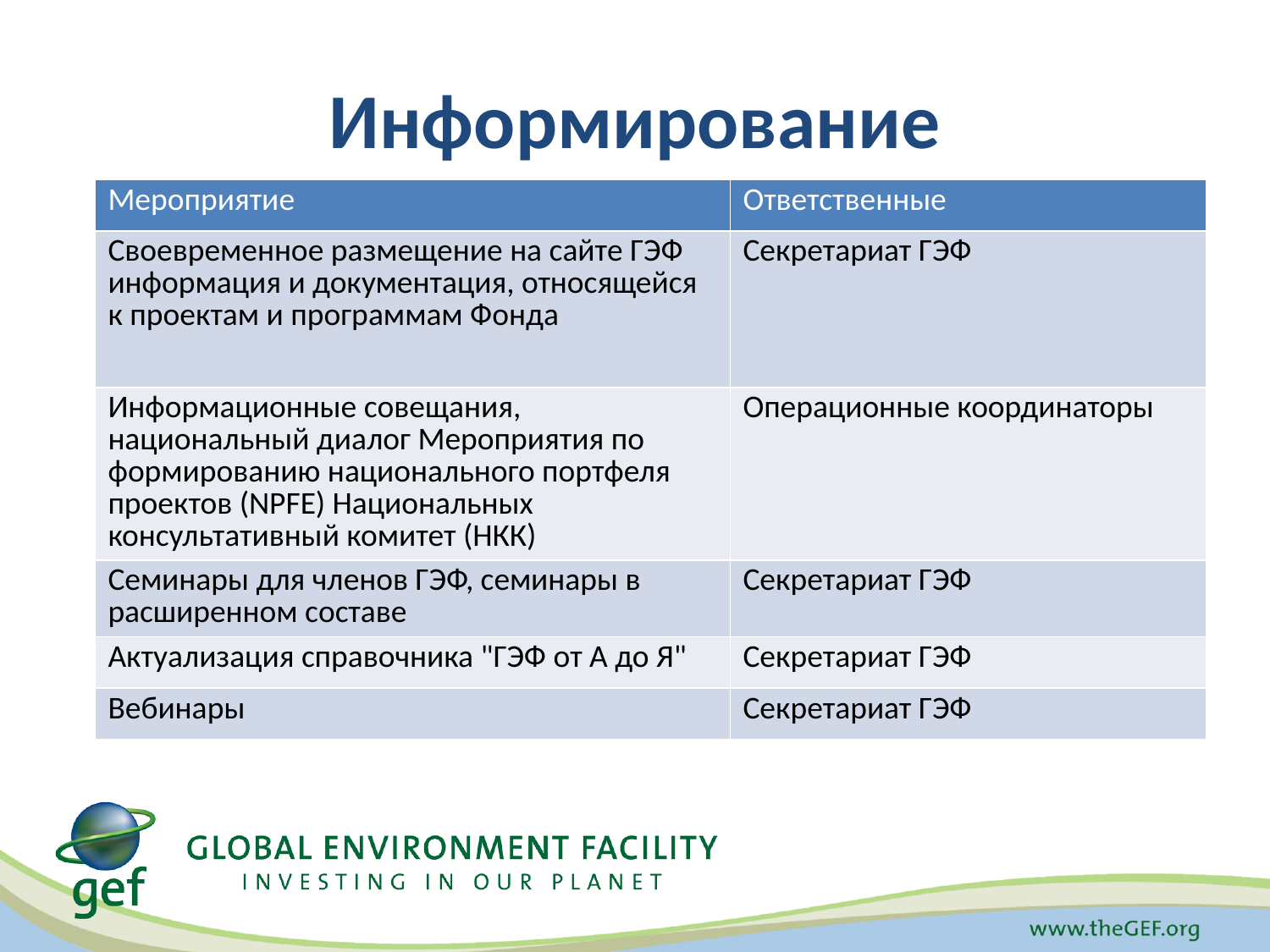

# Информирование
| Мероприятие | Ответственные |
| --- | --- |
| Своевременное размещение на сайте ГЭФ информация и документация, относящейся к проектам и программам Фонда | Секретариат ГЭФ |
| Информационные совещания, национальный диалог Мероприятия по формированию национального портфеля проектов (NPFE) Национальных консультативный комитет (НКК) | Операционные координаторы |
| Семинары для членов ГЭФ, семинары в расширенном составе | Секретариат ГЭФ |
| Актуализация справочника "ГЭФ от А до Я" | Секретариат ГЭФ |
| Вебинары | Секретариат ГЭФ |